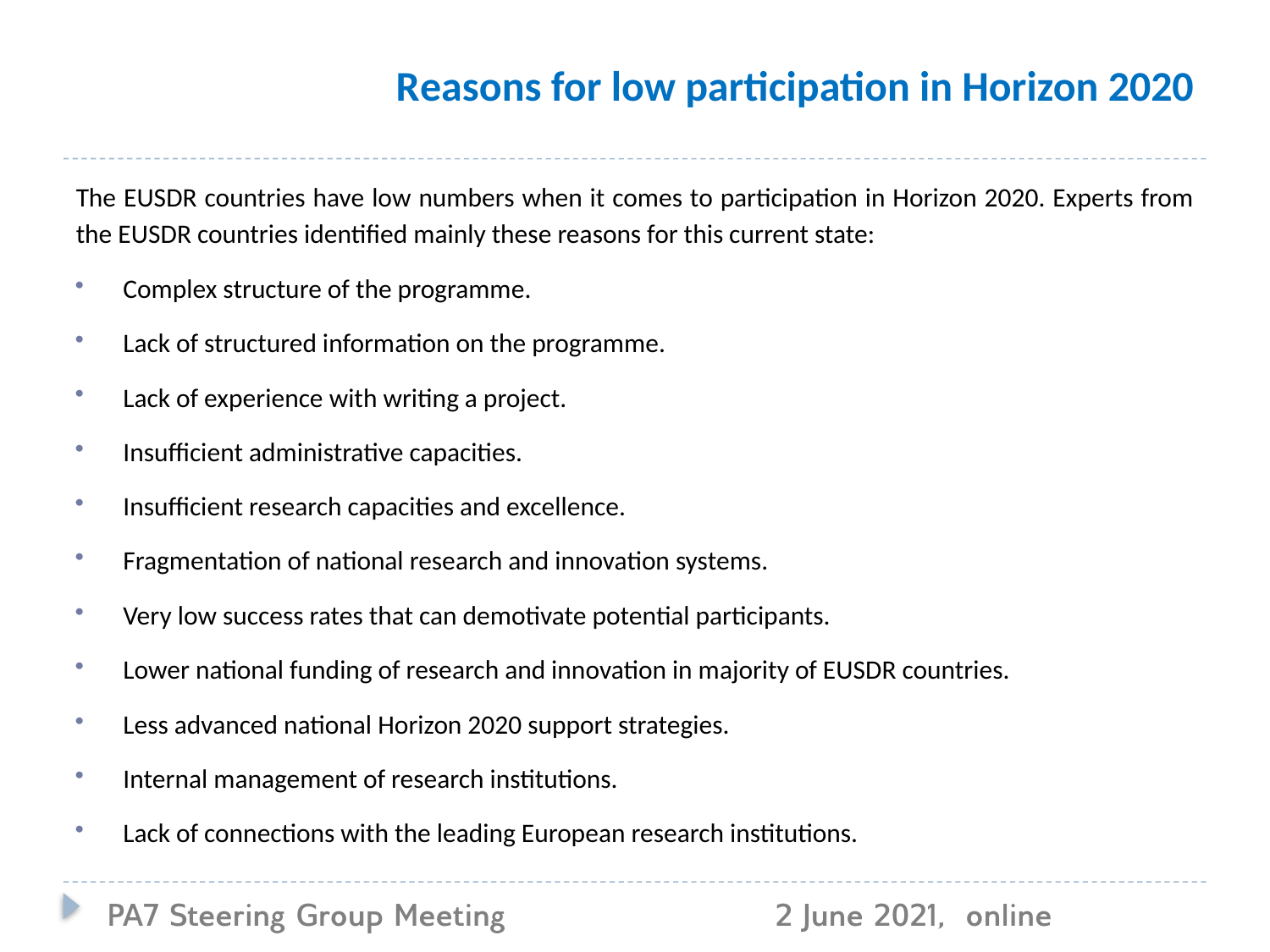

# Reasons for low participation in Horizon 2020
The EUSDR countries have low numbers when it comes to participation in Horizon 2020. Experts from the EUSDR countries identified mainly these reasons for this current state:
Complex structure of the programme.
Lack of structured information on the programme.
Lack of experience with writing a project.
Insufficient administrative capacities.
Insufficient research capacities and excellence.
Fragmentation of national research and innovation systems.
Very low success rates that can demotivate potential participants.
Lower national funding of research and innovation in majority of EUSDR countries.
Less advanced national Horizon 2020 support strategies.
Internal management of research institutions.
Lack of connections with the leading European research institutions.

PA7 Steering Group Meeting                          2 June 2021,  online